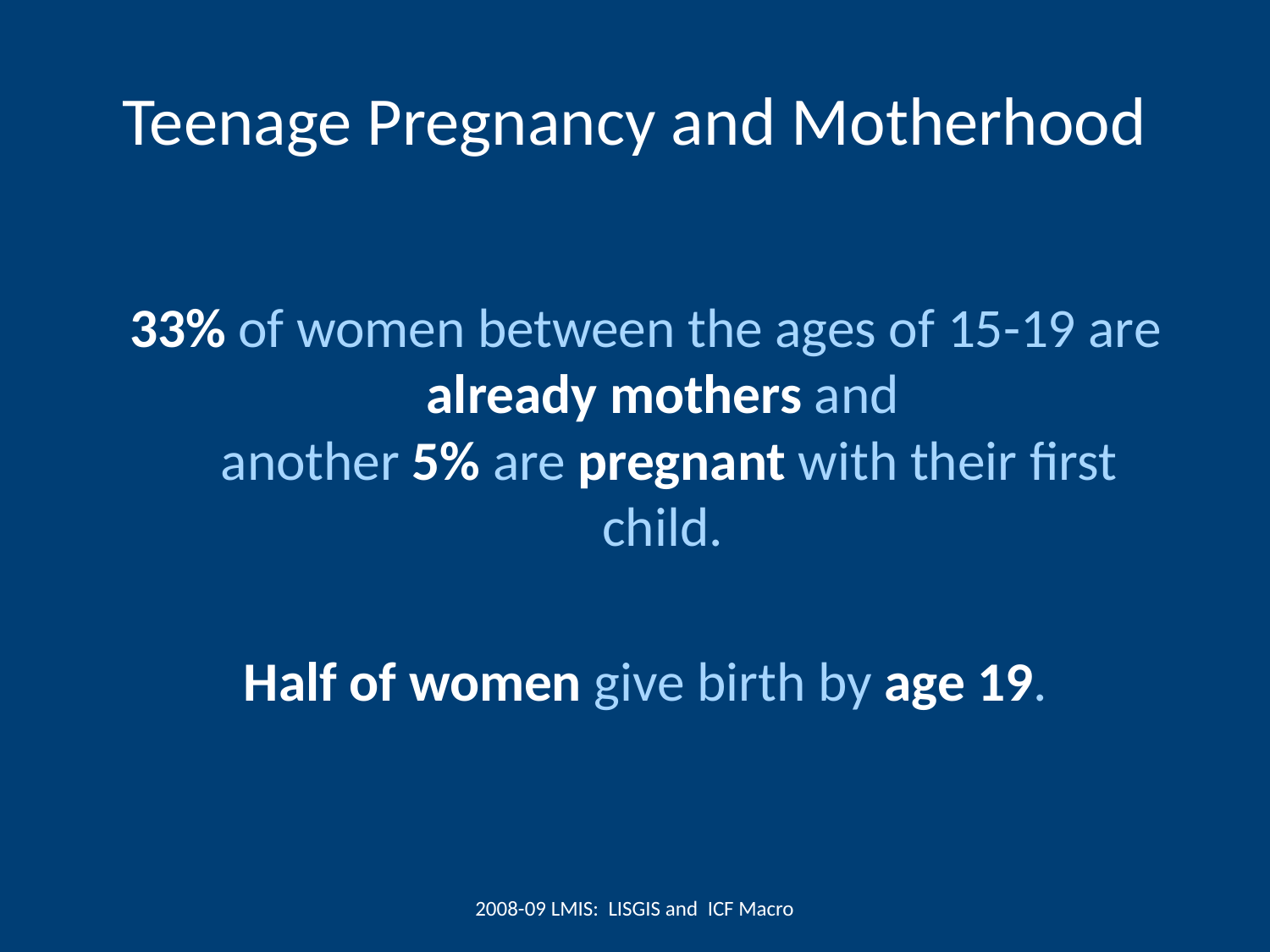

# Teenage Pregnancy and Motherhood
33% of women between the ages of 15-19 are already mothers and
another 5% are pregnant with their first child.

Half of women give birth by age 19.
2008-09 LMIS:  LISGIS and  ICF Macro